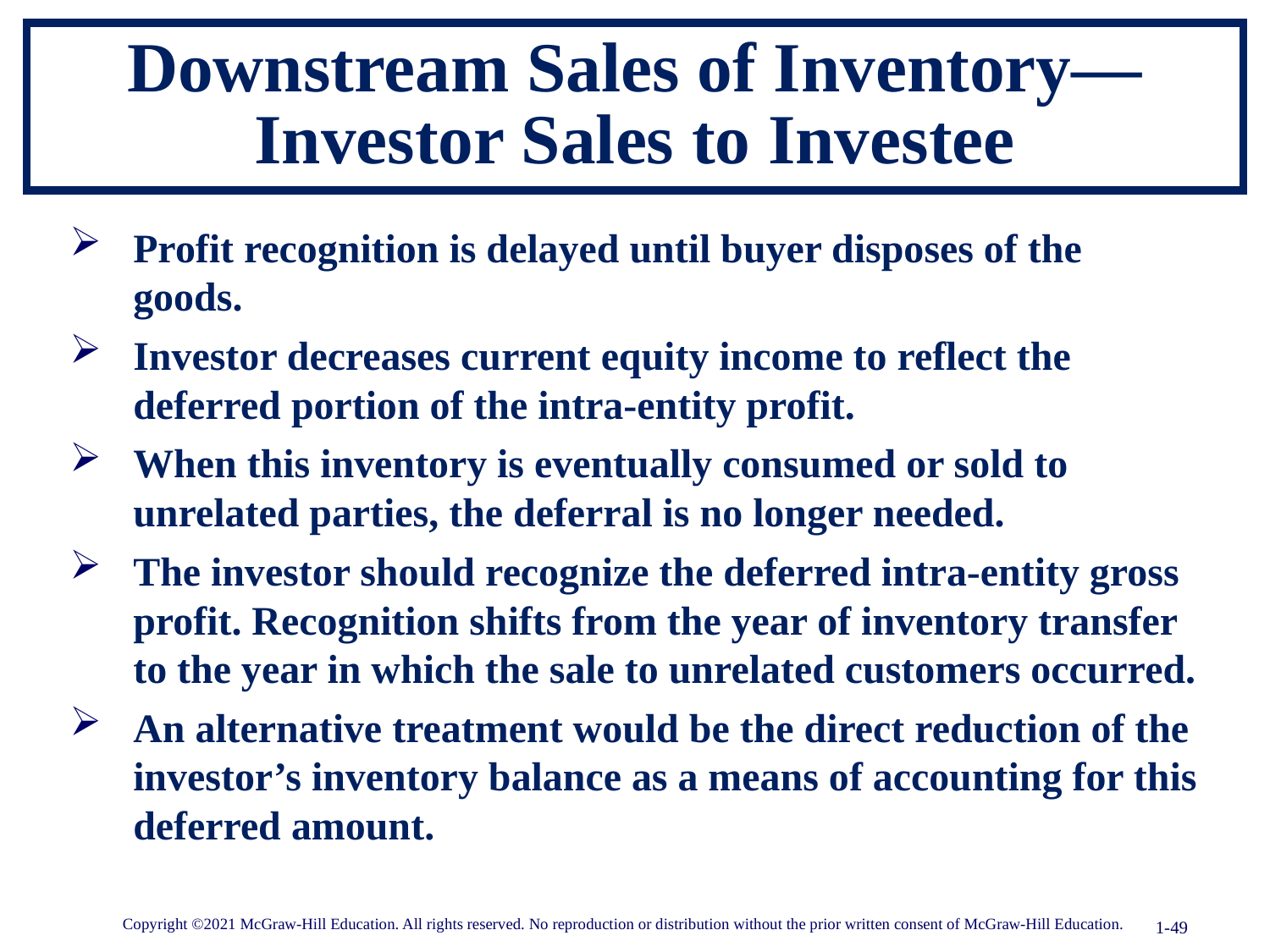

# Downstream Sales of Inventory— Investor Sales to Investee
Profit recognition is delayed until buyer disposes of the goods.
Investor decreases current equity income to reflect the deferred portion of the intra-entity profit.
When this inventory is eventually consumed or sold to unrelated parties, the deferral is no longer needed.
The investor should recognize the deferred intra-entity gross profit. Recognition shifts from the year of inventory transfer to the year in which the sale to unrelated customers occurred.
An alternative treatment would be the direct reduction of the investor’s inventory balance as a means of accounting for this deferred amount.
Copyright ©2021 McGraw-Hill Education. All rights reserved. No reproduction or distribution without the prior written consent of McGraw-Hill Education.
1-49